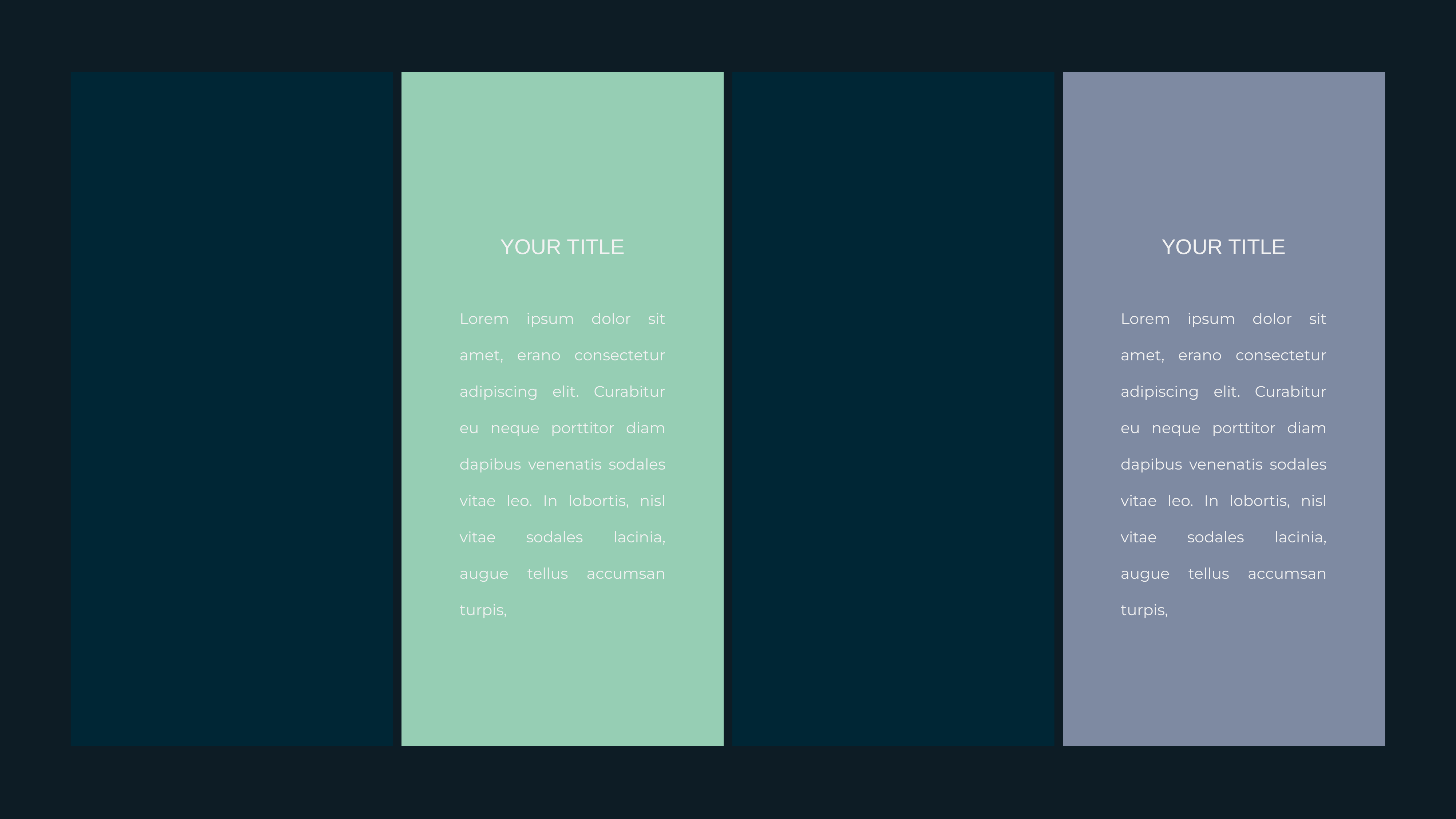

YOUR TITLE
YOUR TITLE
Lorem ipsum dolor sit amet, erano consectetur adipiscing elit. Curabitur eu neque porttitor diam dapibus venenatis sodales vitae leo. In lobortis, nisl vitae sodales lacinia, augue tellus accumsan turpis,
Lorem ipsum dolor sit amet, erano consectetur adipiscing elit. Curabitur eu neque porttitor diam dapibus venenatis sodales vitae leo. In lobortis, nisl vitae sodales lacinia, augue tellus accumsan turpis,